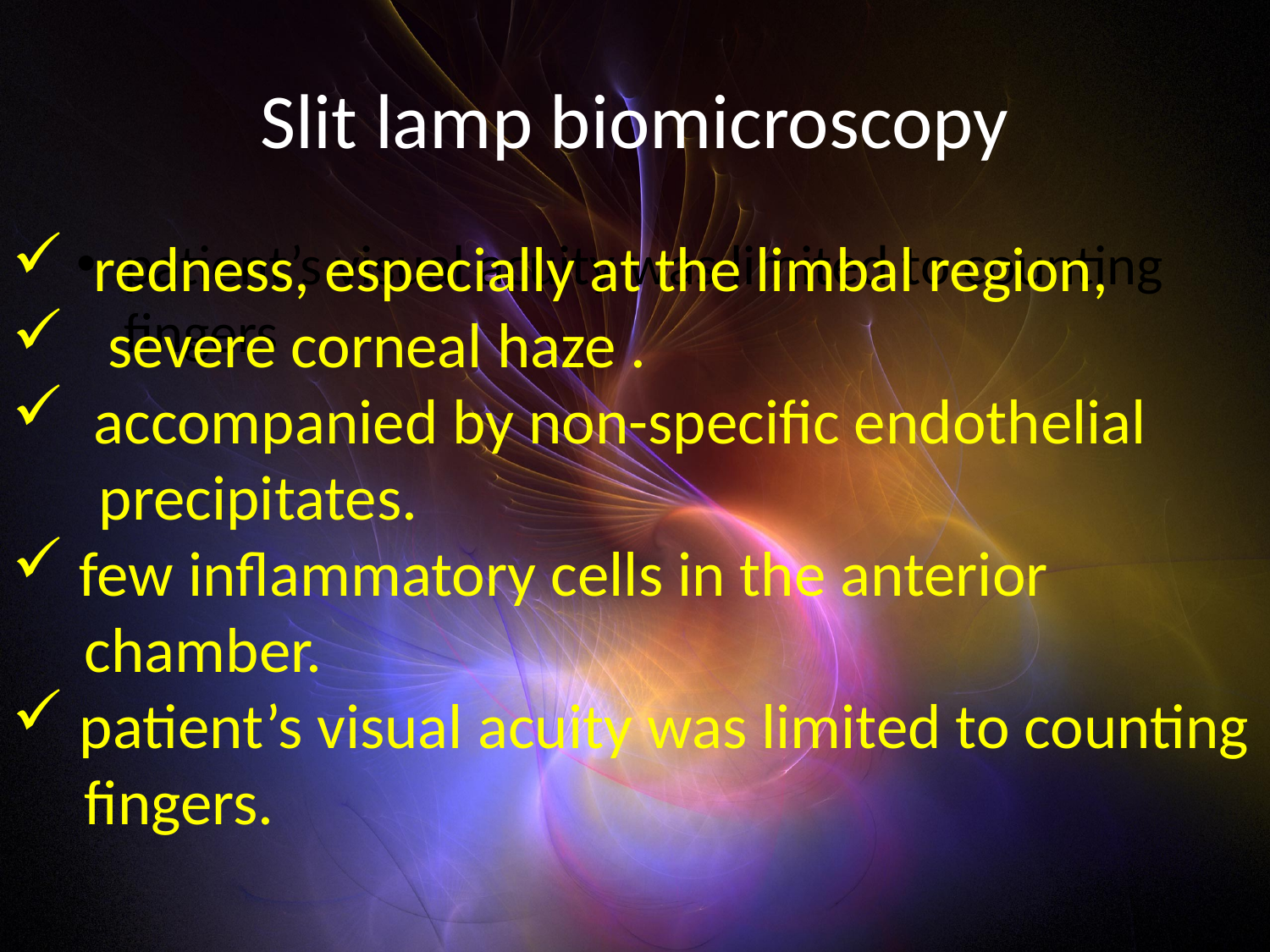

# Slit lamp biomicroscopy
  redness, especially at the limbal region,
   severe corneal haze .
  accompanied by non-specific endothelial
      precipitates.
 few inflammatory cells in the anterior
     chamber.
 patient’s visual acuity was limited to counting
     fingers.

patient’s visual acuity was limited to counting fingers